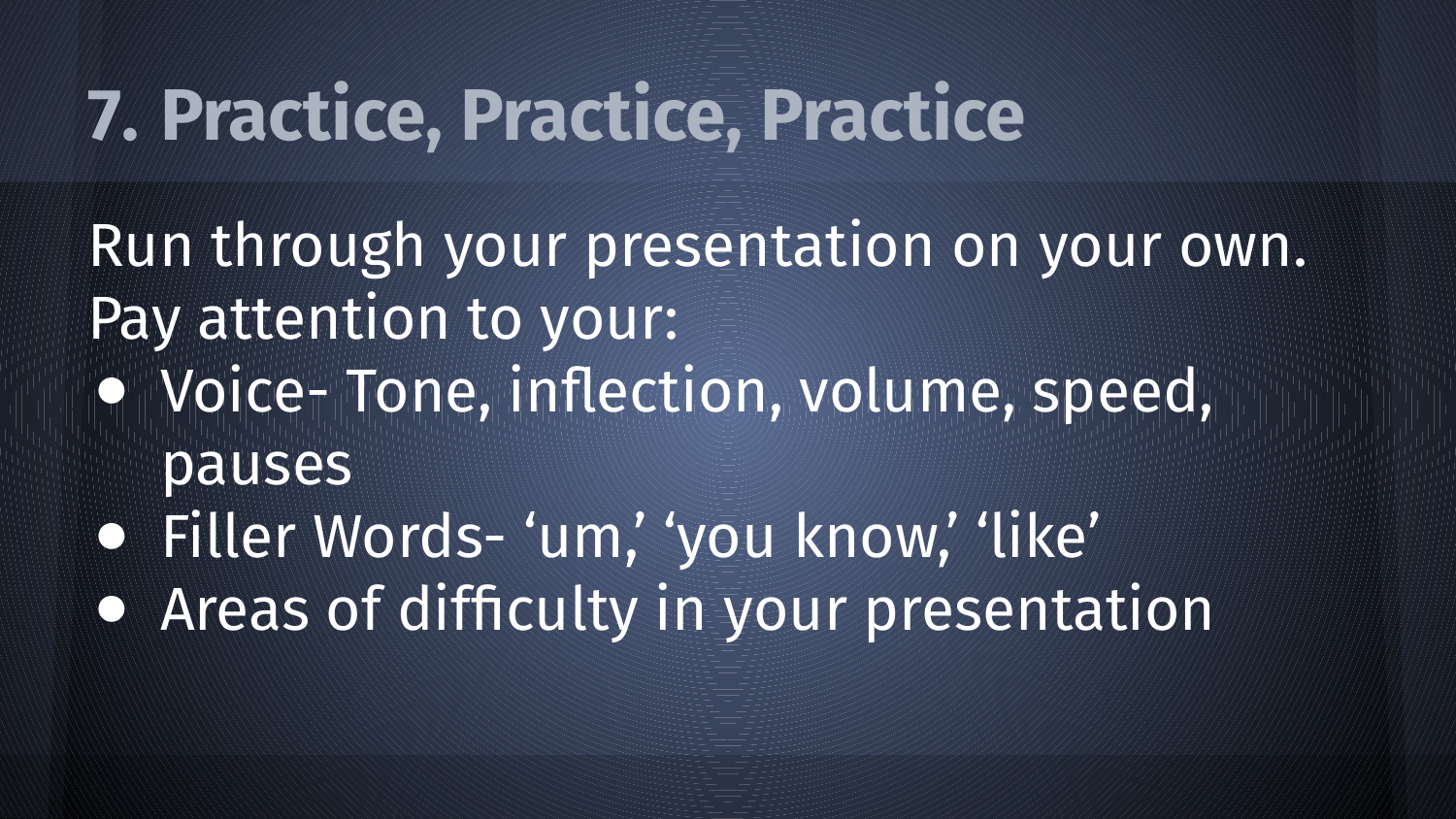

# Practice, Practice, Practice
Run through your presentation on your own. Pay attention to your:
Voice- Tone, inflection, volume, speed, pauses
Filler Words- ‘um,’ ‘you know,’ ‘like’
Areas of difficulty in your presentation